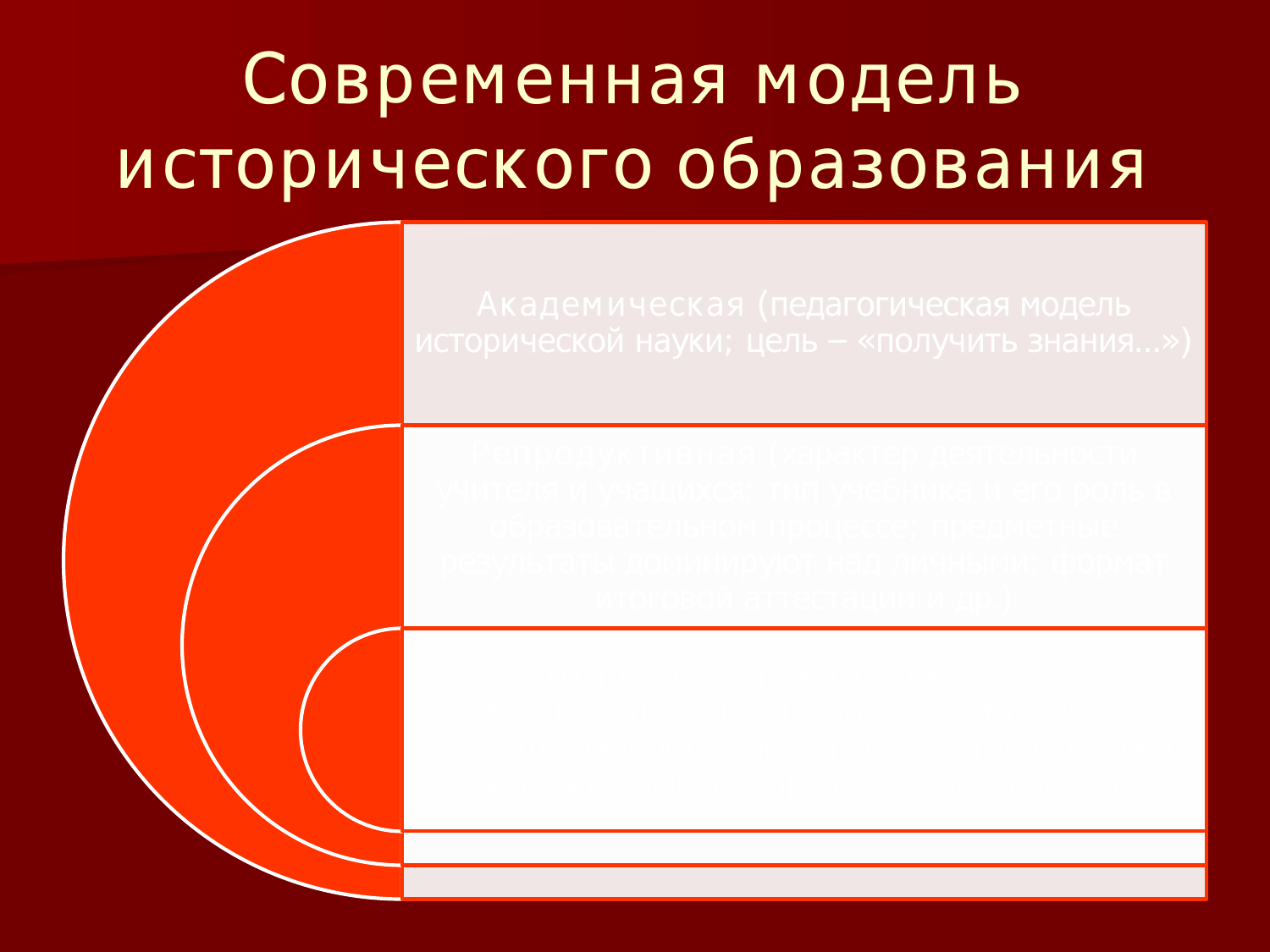

# Современная модель исторического образования
Академическая (педагогическая модель исторической науки; цель – «получить знания…»)
Репродуктивная (характер деятельности учителя и учащихся; тип учебника и его роль в образовательном процессе; предметные результаты доминируют над личными; формат итоговой аттестации и др.)
относительно комплексная и многоаспектная (слабо представлены: элементы личностно-ориентированный модели  с  курсы по выбору, профильный уровень )